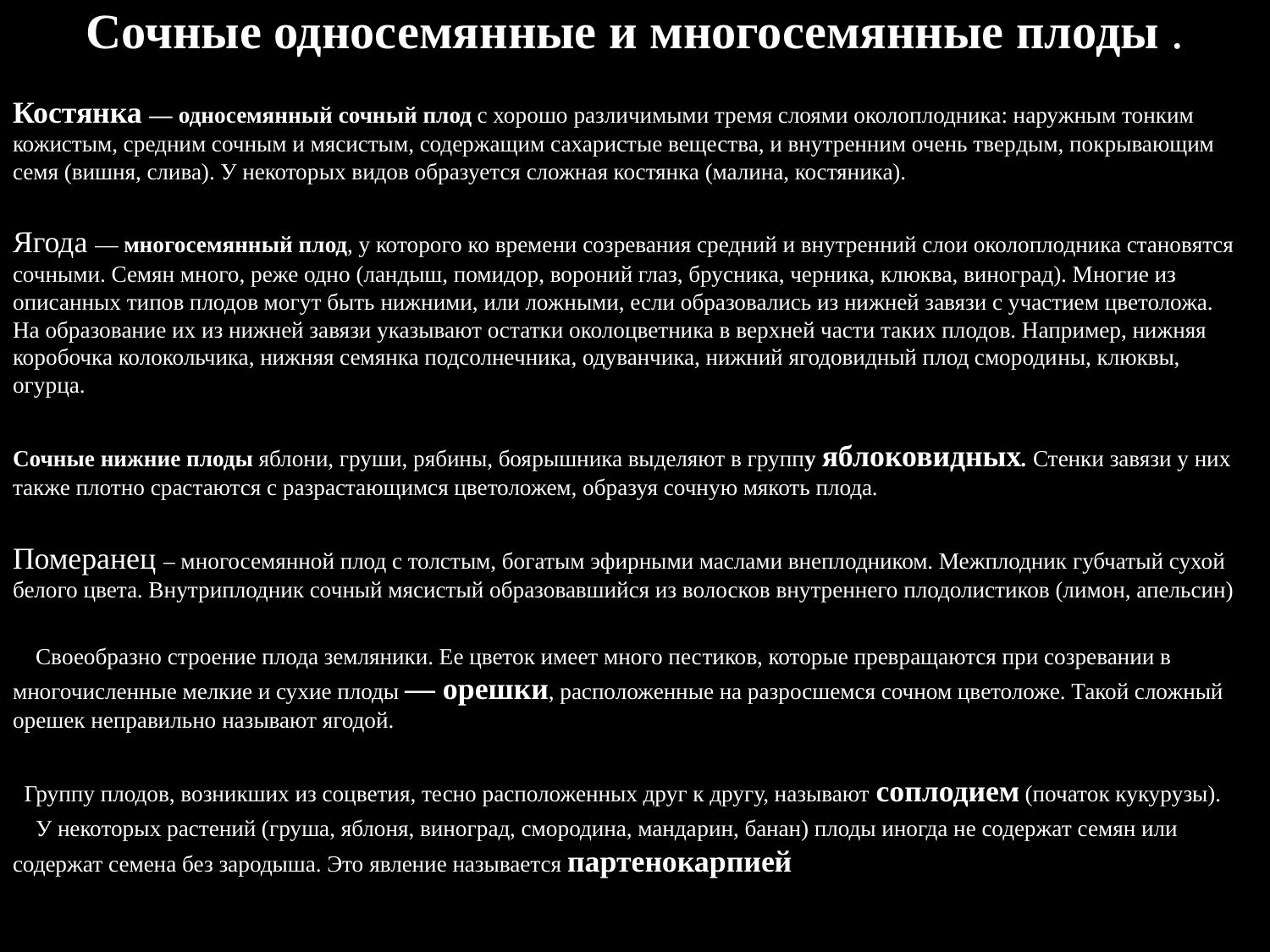

# Сочные односемянные и многосемянные плоды .
Костянка — односемянный сочный плод с хорошо различимыми тре­мя слоями околоплодника: наружным тонким кожистым, средним сочным и мясистым, содержащим сахаристые вещества, и внутренним очень твер­дым, покрывающим семя (вишня, слива). У некоторых видов образуется сложная костянка (малина, костяника).

Ягода — многосемянный плод, у которого ко времени созревания средний и внутренний слои околоплодника становятся сочными. Семян много, реже одно (ландыш, помидор, вороний глаз, брусника, черника, клюква, виноград). Многие из описанных типов плодов могут быть нижними, или лож­ными, если образовались из нижней завязи с участием цветоложа. На обра­зование их из нижней завязи указывают остатки околоцветника в верхней части таких плодов. Например, нижняя коробочка колокольчика, нижняя семянка подсолнечника, одуванчика, нижний ягодовидный плод смороди­ны, клюквы, огурца.

Сочные нижние плоды яблони, груши, рябины, боя­рышника выделяют в группу яблоковидных. Стенки завязи у них также плотно срастаются с разрастающимся цветоложем, образуя сочную мякоть плода.

Померанец – многосемянной плод с толстым, богатым эфирными маслами внеплодником. Межплодник губчатый сухой белого цвета. Внутриплодник сочный мясистый образовавшийся из волосков внутреннего плодолистиков (лимон, апельсин)

    Своеобразно строение плода земляники. Ее цветок имеет много пес­тиков, которые превращаются при созревании в многочисленные мелкие и сухие плоды — орешки, расположенные на разросшемся сочном цветоложе. Такой сложный орешек неправильно называют ягодой.

  Группу плодов, возникших из соцветия, тесно расположенных друг к другу, называют соплодием (початок кукурузы).
    У некоторых растений (груша, яблоня, виноград, смородина, манда­рин, банан) плоды иногда не содержат семян или содержат семена без за­родыша. Это явление называется партенокарпией